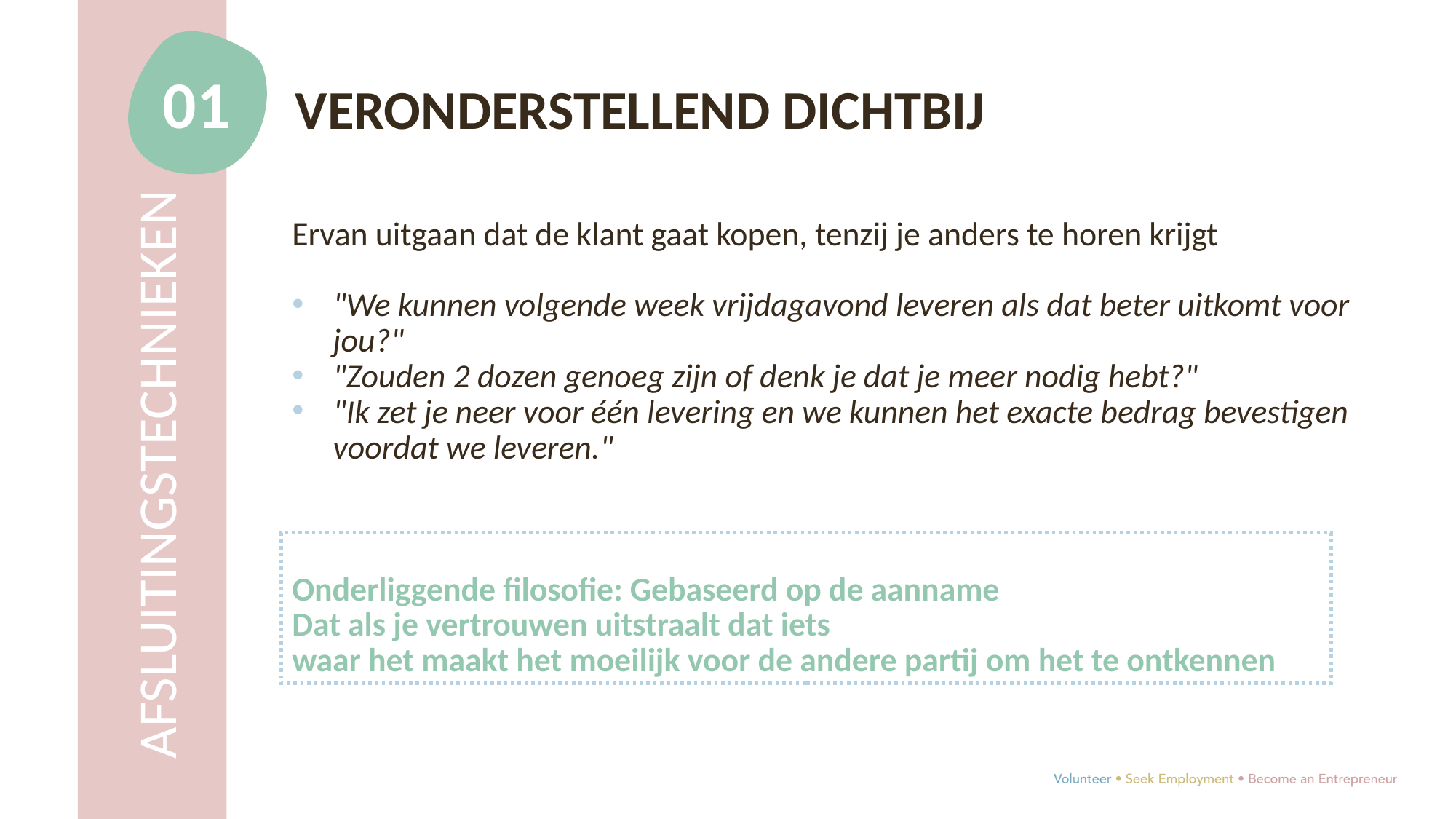

01

VERONDERSTELLEND DICHTBIJ
Ervan uitgaan dat de klant gaat kopen, tenzij je anders te horen krijgt

"We kunnen volgende week vrijdagavond leveren als dat beter uitkomt voor jou?"
"Zouden 2 dozen genoeg zijn of denk je dat je meer nodig hebt?"
"Ik zet je neer voor één levering en we kunnen het exacte bedrag bevestigen voordat we leveren."

Onderliggende filosofie: Gebaseerd op de aanname
Dat als je vertrouwen uitstraalt dat iets
waar het maakt het moeilijk voor de andere partij om het te ontkennen

AFSLUITINGSTECHNIEKEN